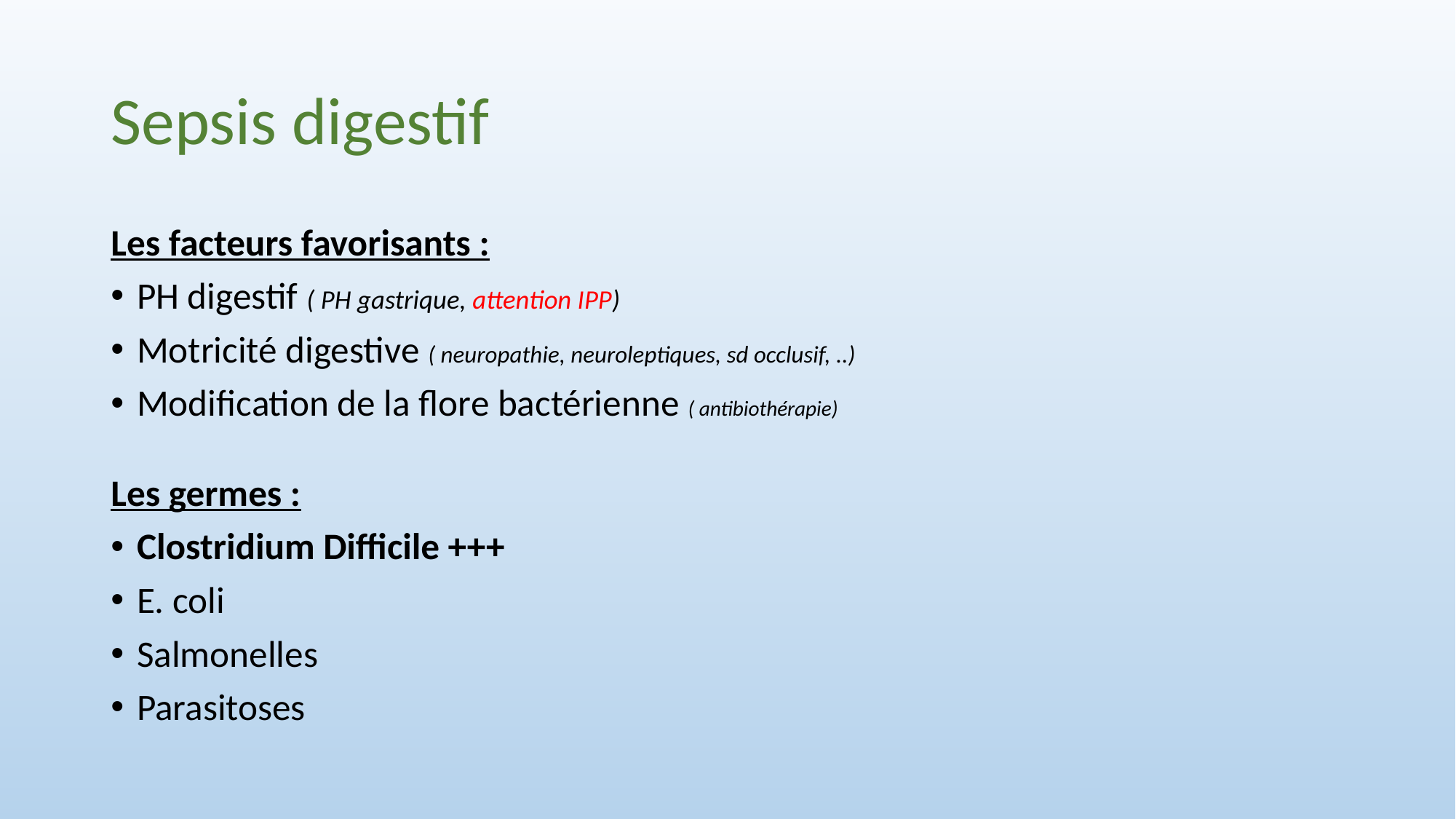

# Sepsis digestif
Les facteurs favorisants :
PH digestif ( PH gastrique, attention IPP)
Motricité digestive ( neuropathie, neuroleptiques, sd occlusif, ..)
Modification de la flore bactérienne ( antibiothérapie)

Les germes :
Clostridium Difficile +++
E. coli
Salmonelles
Parasitoses